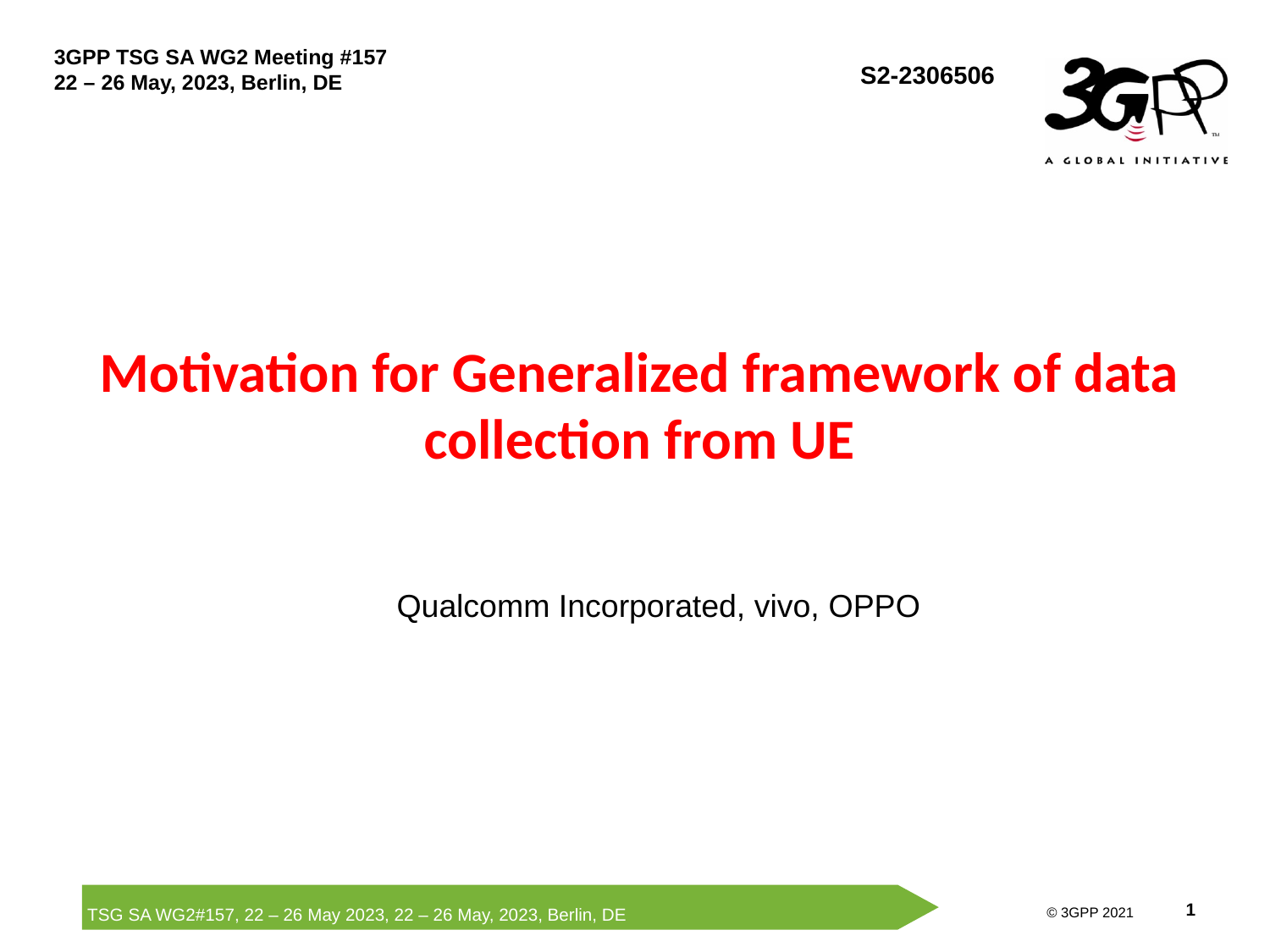

S2-2306506
# Motivation for Generalized framework of data collection from UE
Qualcomm Incorporated, vivo, OPPO